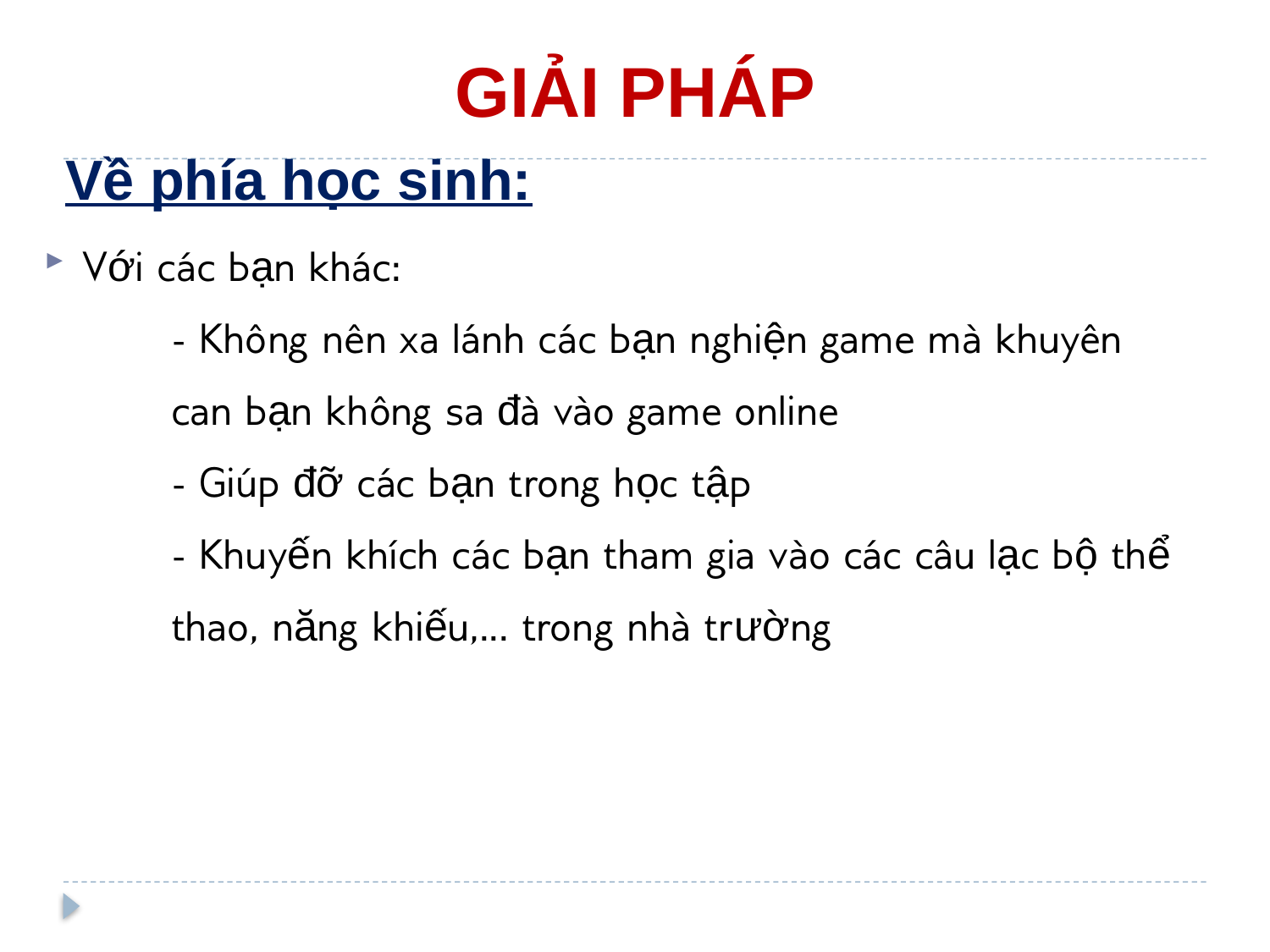

# GIẢI PHÁP
Về phía học sinh:
Với các bạn khác:
	- Không nên xa lánh các bạn nghiện game mà khuyên
	can bạn không sa đà vào game online
	- Giúp đỡ các bạn trong học tập
	- Khuyến khích các bạn tham gia vào các câu lạc bộ thể
	thao, năng khiếu,... trong nhà trường